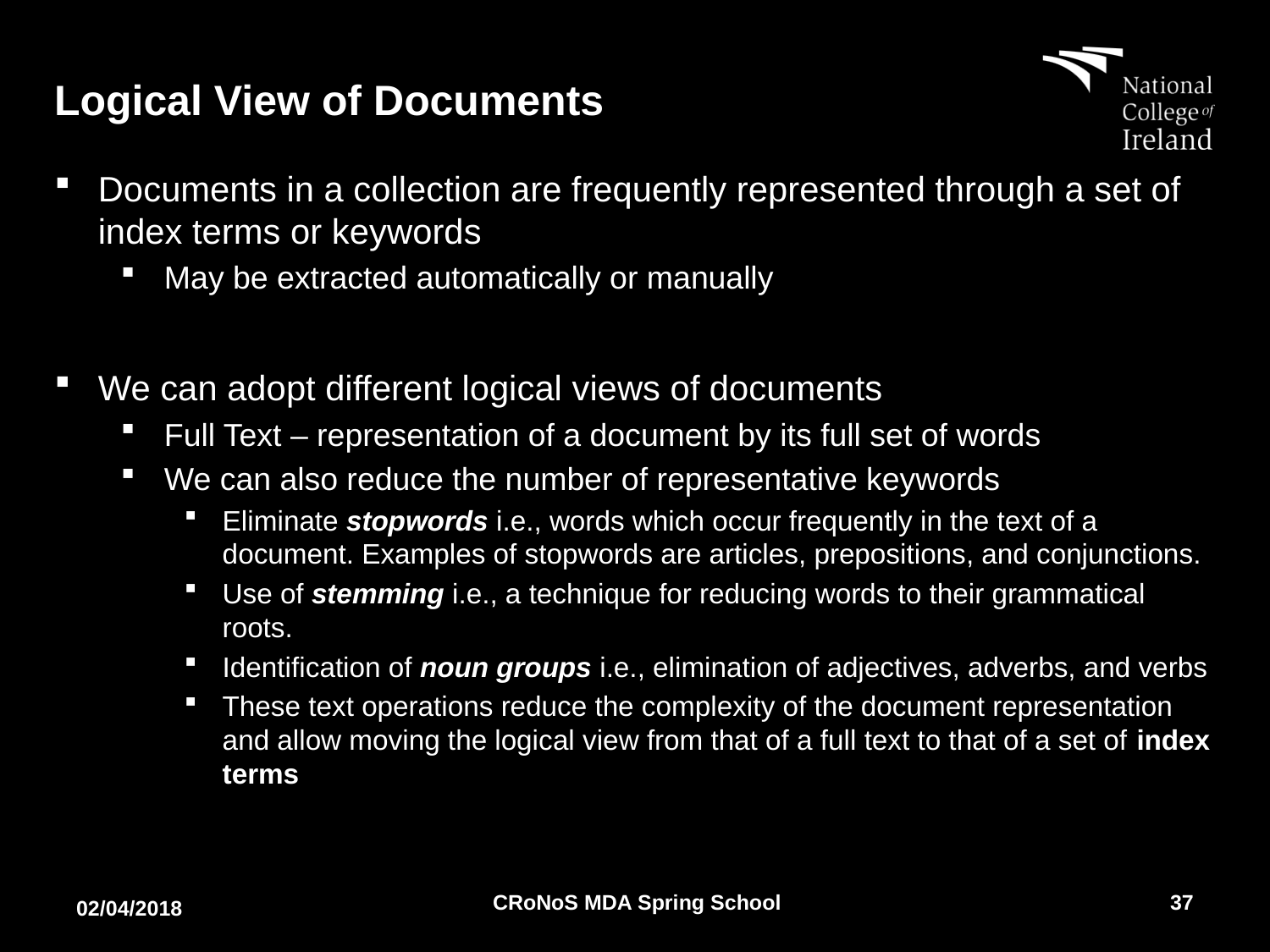

# Logical View of Documents
Documents in a collection are frequently represented through a set of index terms or keywords
May be extracted automatically or manually

We can adopt different logical views of documents
Full Text – representation of a document by its full set of words
We can also reduce the number of representative keywords
Eliminate stopwords i.e., words which occur frequently in the text of a document. Examples of stopwords are articles, prepositions, and conjunctions.
Use of stemming i.e., a technique for reducing words to their grammatical roots.
Identification of noun groups i.e., elimination of adjectives, adverbs, and verbs
These text operations reduce the complexity of the document representation and allow moving the logical view from that of a full text to that of a set of index terms
02/04/2018
CRoNoS MDA Spring School
37